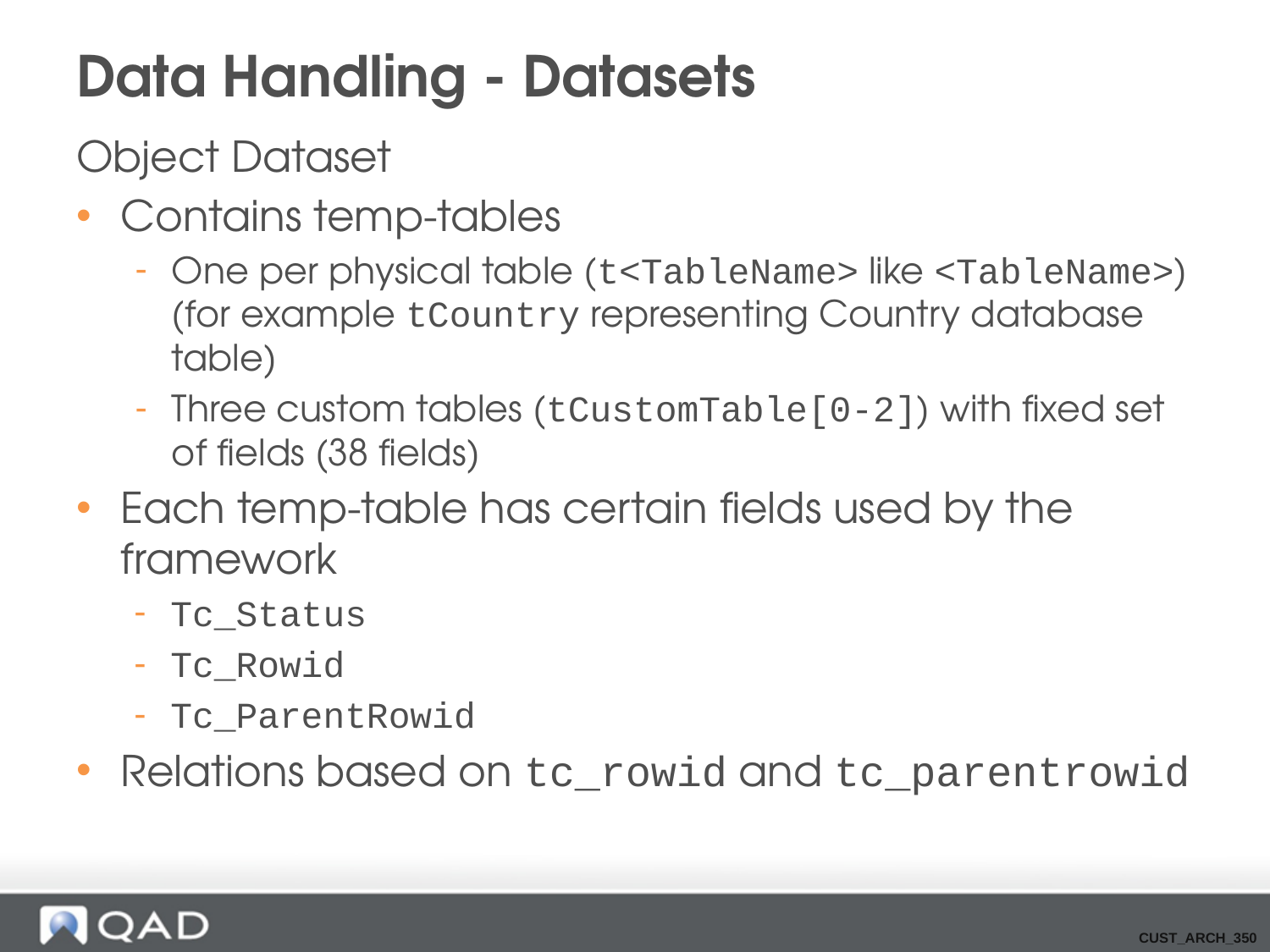

# Data Handling - Datasets
Object Dataset
Contains temp-tables
One per physical table (t<TableName> like <TableName>)
(for example tCountry representing Country database table)
Three custom tables (tCustomTable[0-2]) with fixed set of fields (38 fields)
Each temp-table has certain fields used by the framework
Tc_Status
Tc_Rowid
Tc_ParentRowid
Relations based on tc_rowid and tc_parentrowid
CUST_ARCH_350